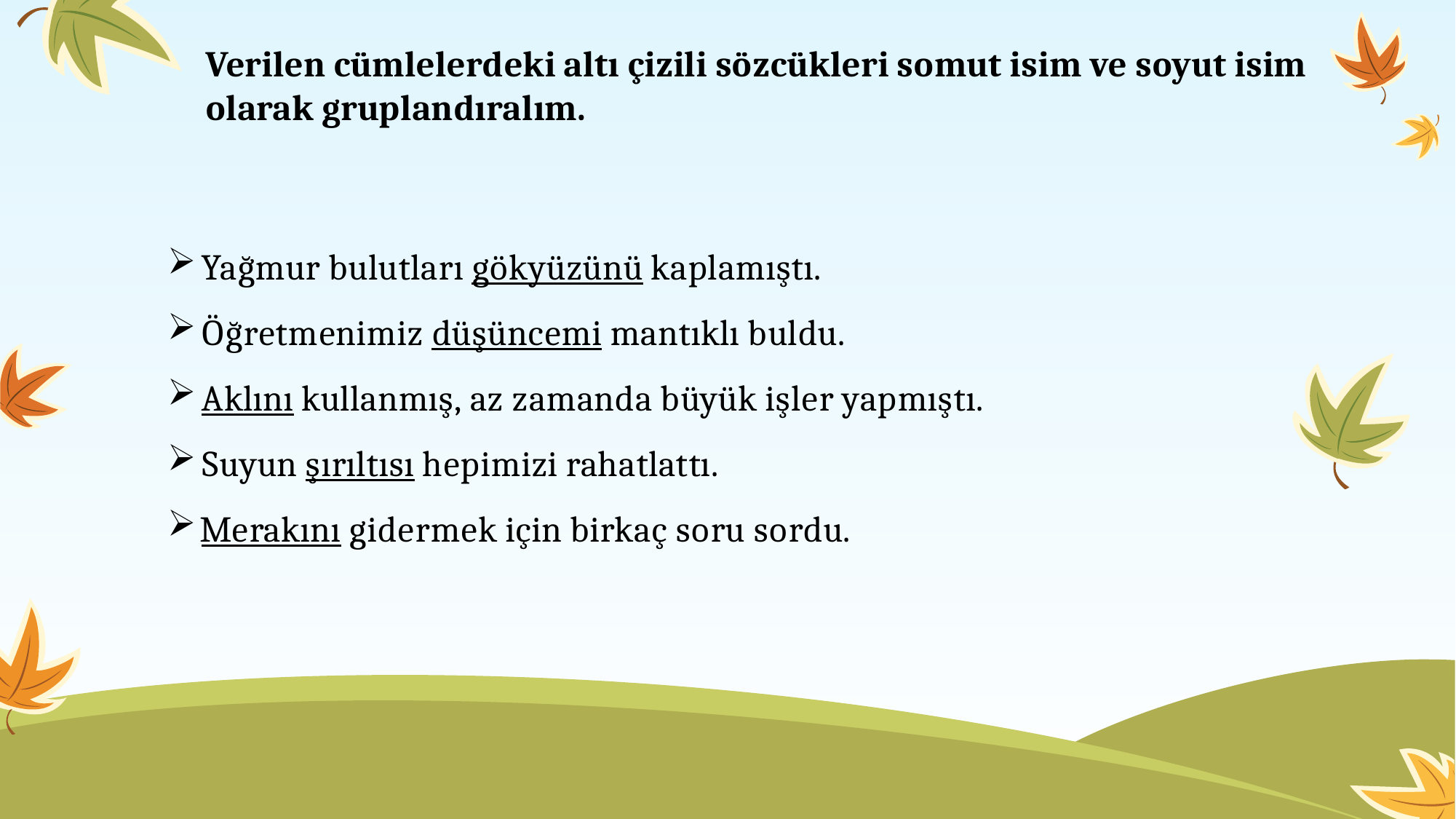

Verilen cümlelerdeki altı çizili sözcükleri somut isim ve soyut isim olarak gruplandıralım.
Yağmur bulutları gökyüzünü kaplamıştı.
Öğretmenimiz düşüncemi mantıklı buldu.
Aklını kullanmış, az zamanda büyük işler yapmıştı.
Suyun şırıltısı hepimizi rahatlattı.
Merakını gidermek için birkaç soru sordu.